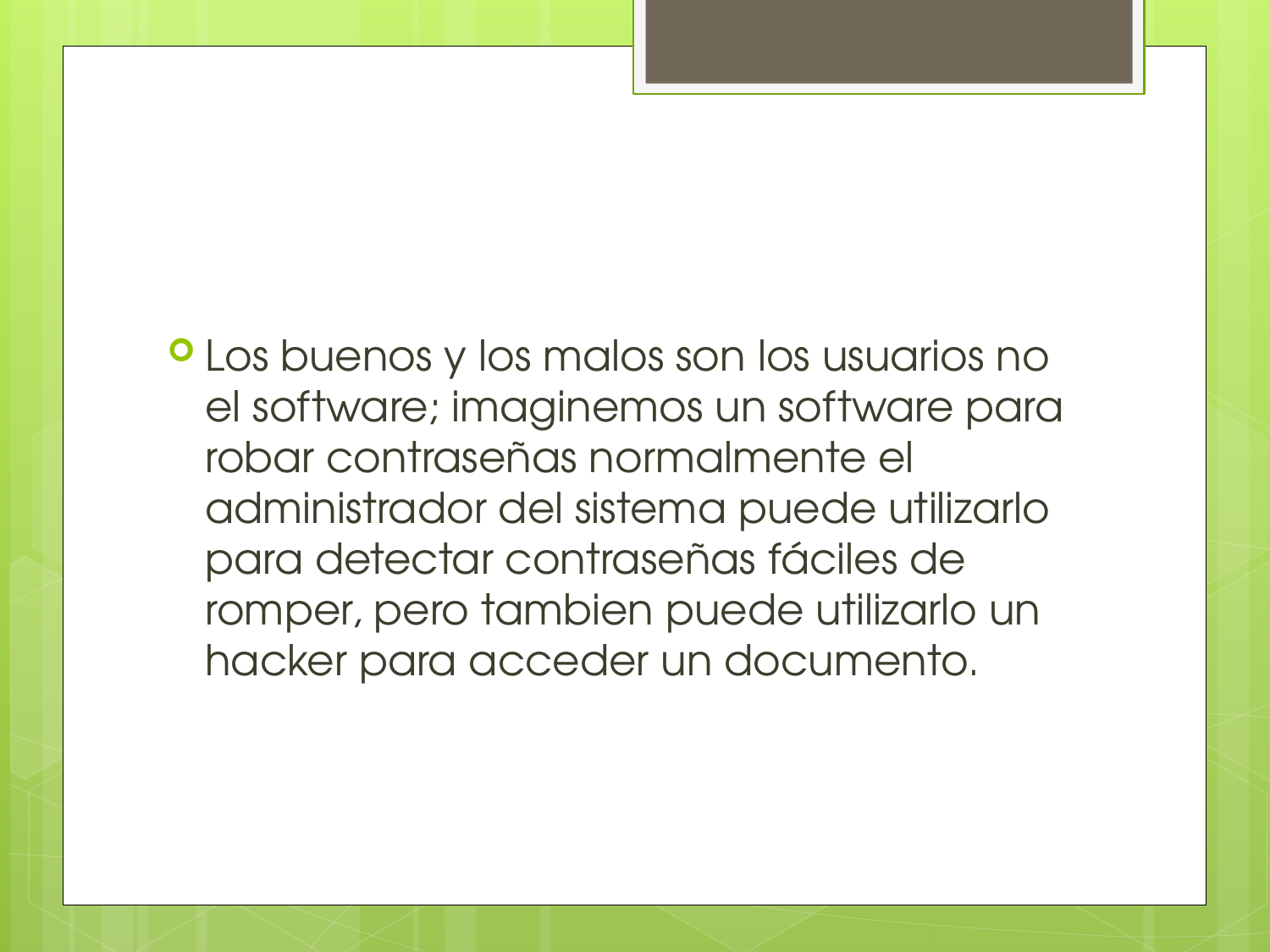

#
Los buenos y los malos son los usuarios no el software; imaginemos un software para robar contraseñas normalmente el  administrador del sistema puede utilizarlo para detectar contraseñas fáciles de romper, pero tambien puede utilizarlo un hacker para acceder un documento.